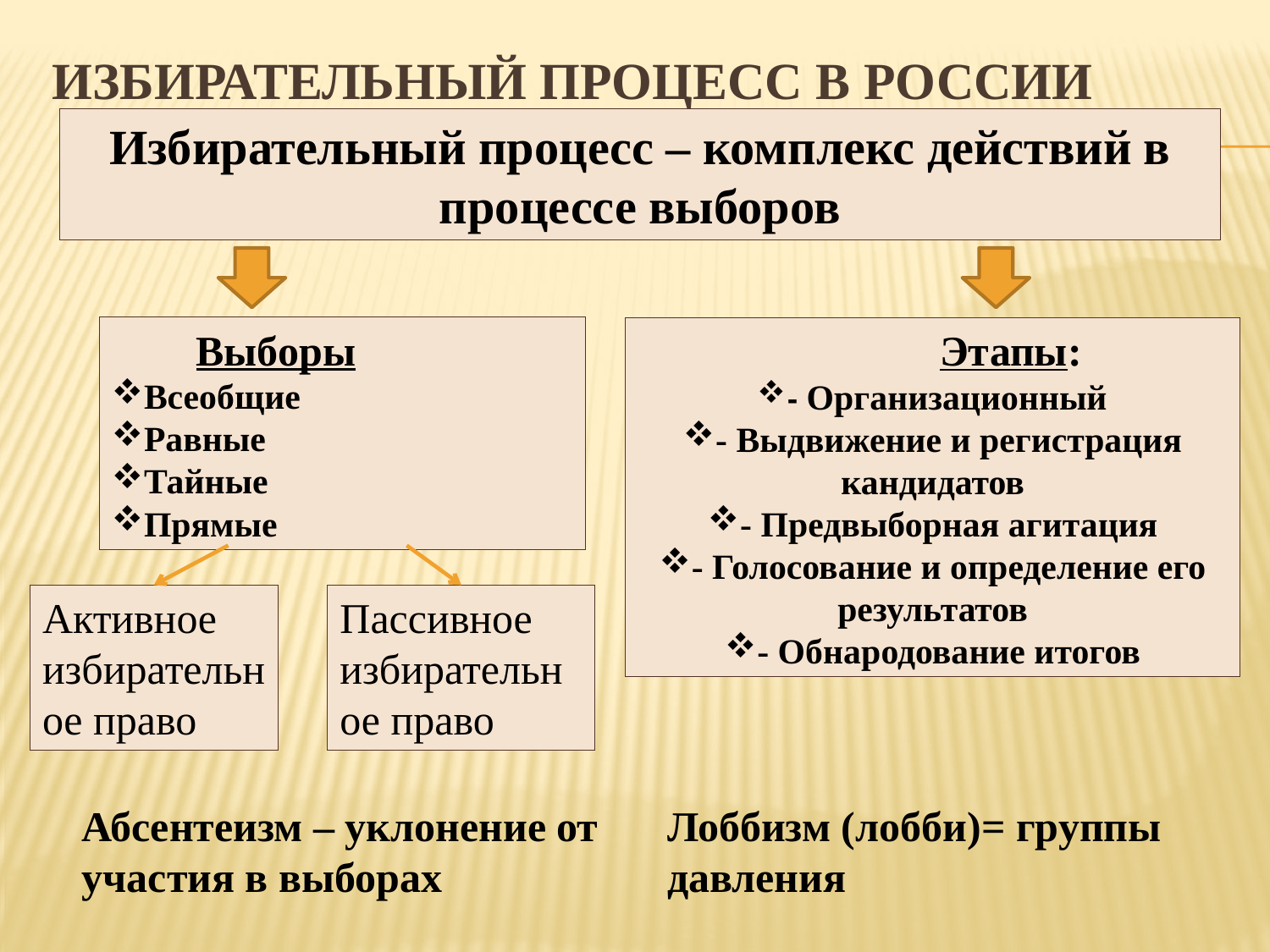

# Избирательный процесс в России
Избирательный процесс – комплекс действий в процессе выборов

        Выборы
Всеобщие
Равные
Тайные
Прямые
                                  Этапы:
- Организационный
- Выдвижение и регистрация кандидатов
- Предвыборная агитация
- Голосование и определение его результатов
- Обнародование итогов
Активное избирательное право
Пассивное избирательное право
Абсентеизм – уклонение от участия в выборах
Лоббизм (лобби)= группы давления